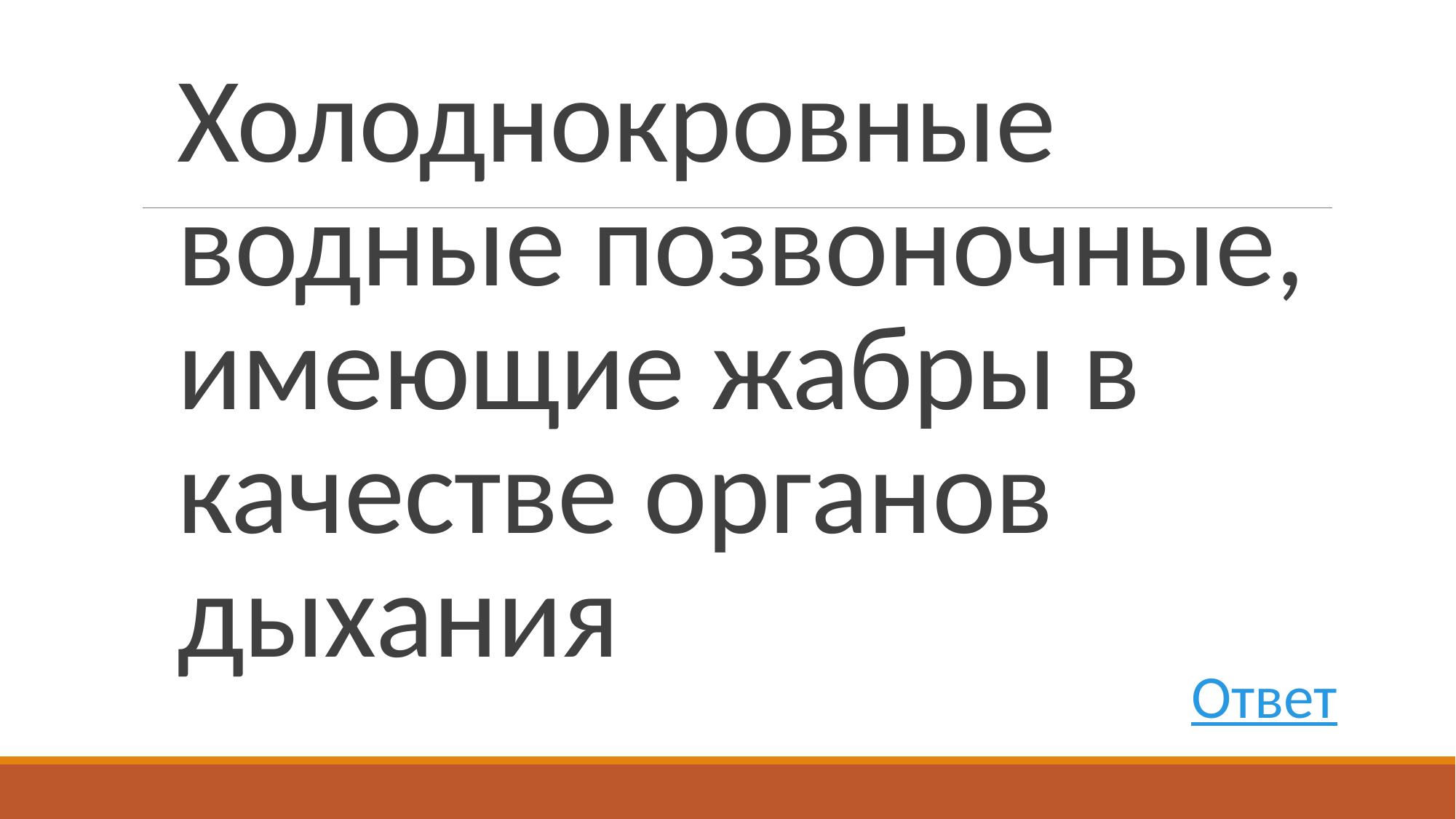

# Холоднокровные водные позвоночные, имеющие жабры в качестве органов дыхания
Ответ